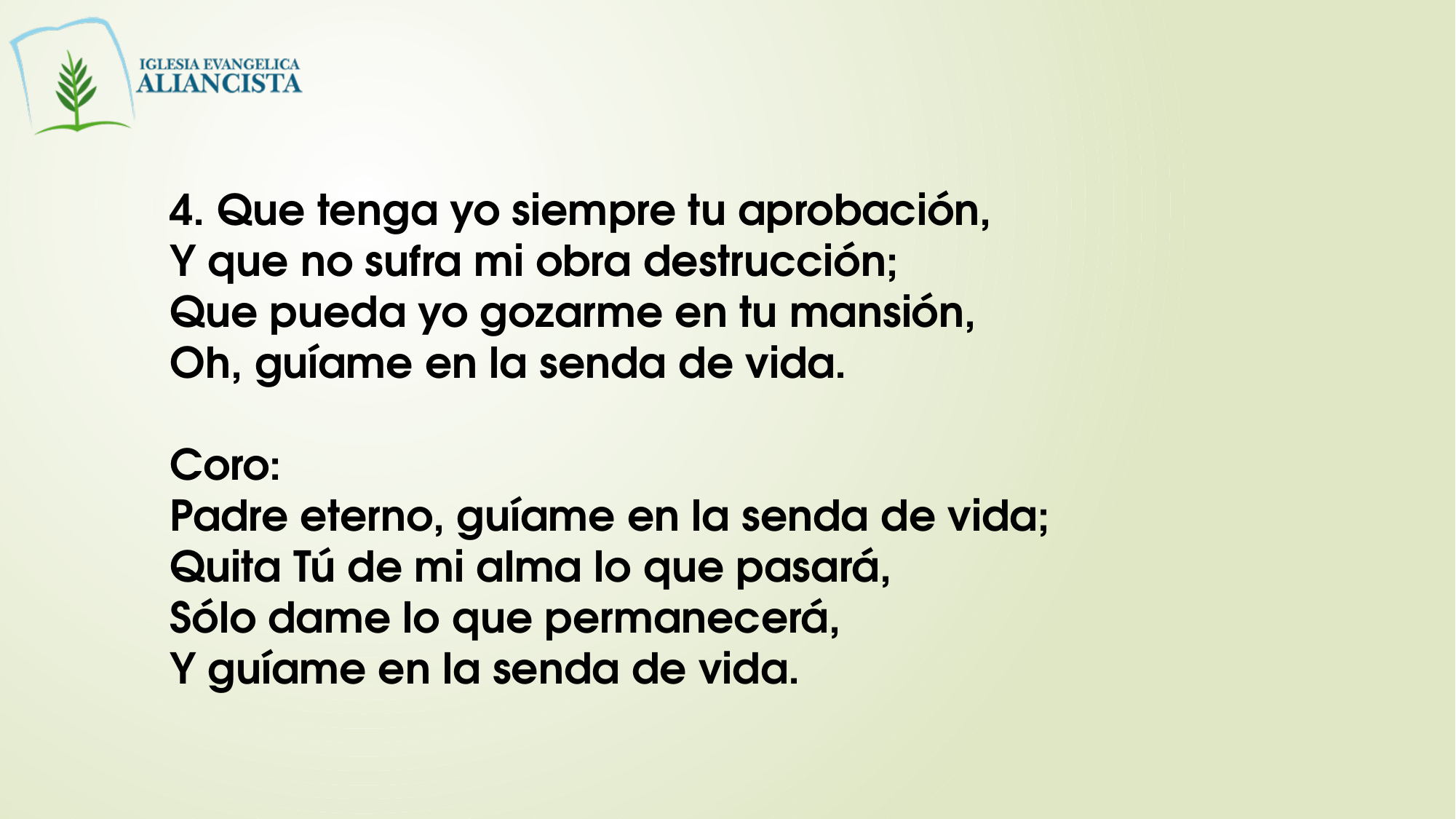

4. Que tenga yo siempre tu aprobación,
Y que no sufra mi obra destrucción;
Que pueda yo gozarme en tu mansión,
Oh, guíame en la senda de vida.

Coro:
Padre eterno, guíame en la senda de vida;
Quita Tú de mi alma lo que pasará,
Sólo dame lo que permanecerá,
Y guíame en la senda de vida.